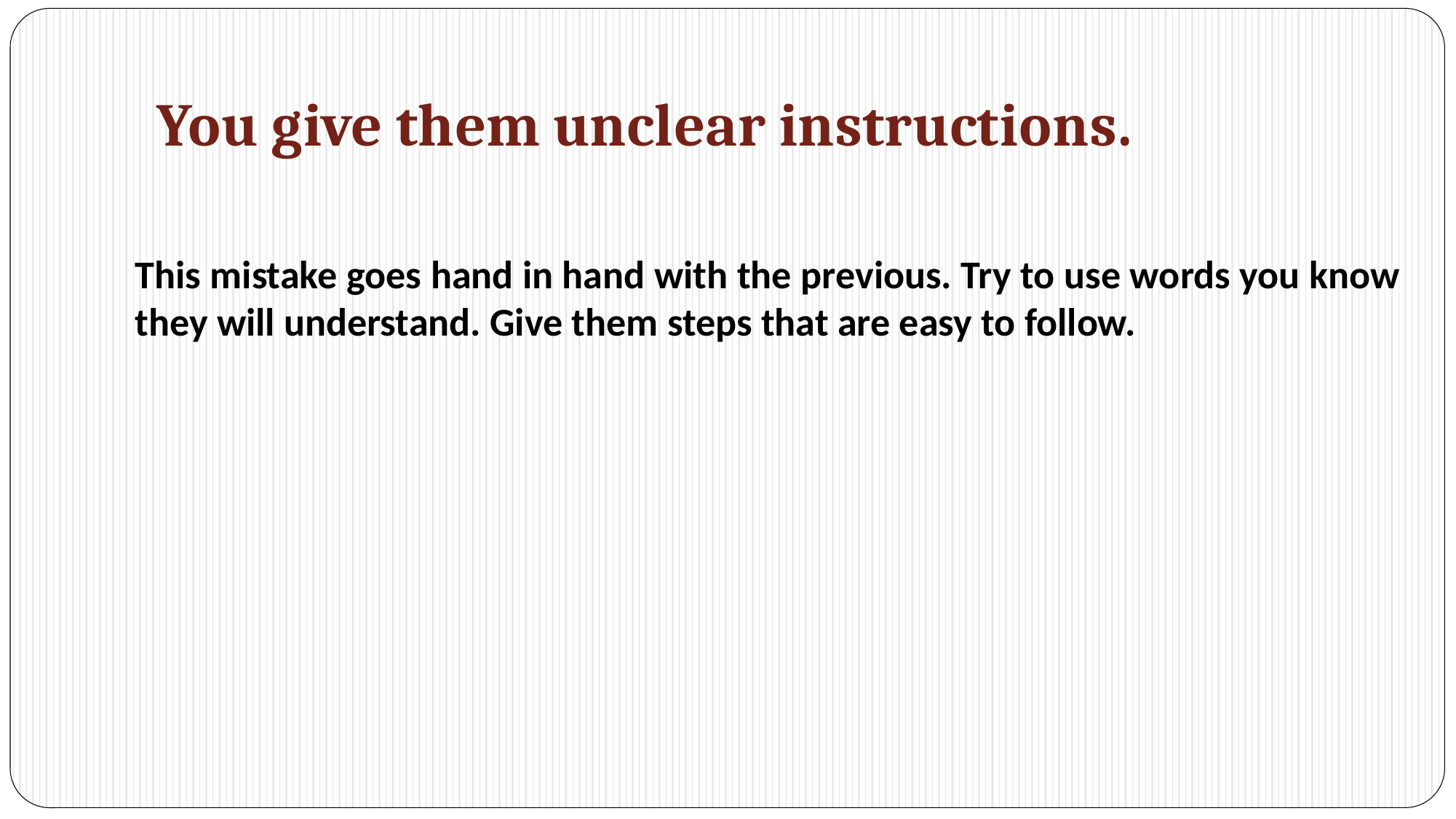

# You give them unclear instructions.
This mistake goes hand in hand with the previous. Try to use words you know they will understand. Give them steps that are easy to follow.